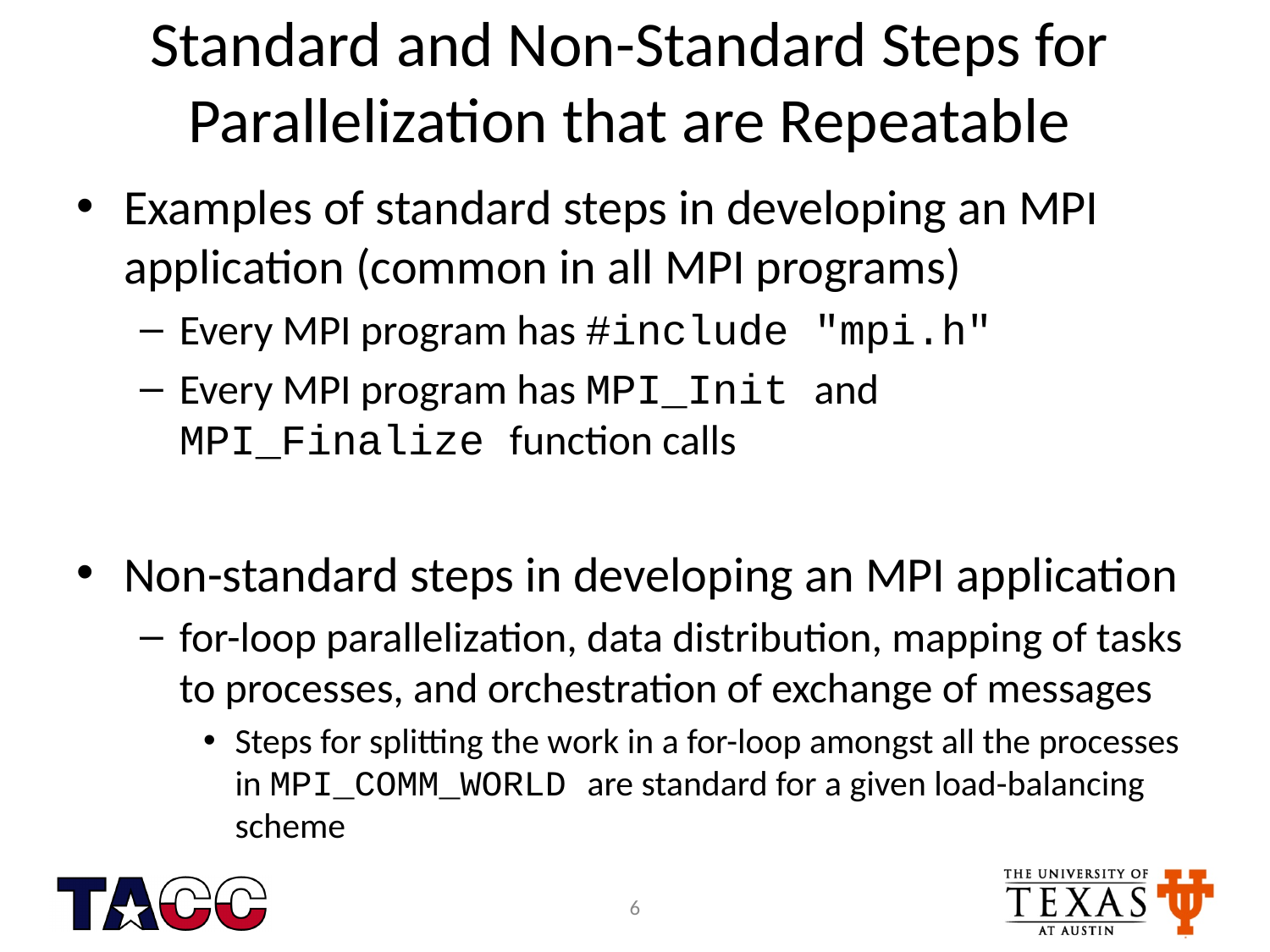

# Standard and Non-Standard Steps for Parallelization that are Repeatable
Examples of standard steps in developing an MPI application (common in all MPI programs)
Every MPI program has #include "mpi.h"
Every MPI program has MPI_Init and MPI_Finalize function calls

Non-standard steps in developing an MPI application
for-loop parallelization, data distribution, mapping of tasks to processes, and orchestration of exchange of messages
Steps for splitting the work in a for-loop amongst all the processes in MPI_COMM_WORLD are standard for a given load-balancing scheme

6